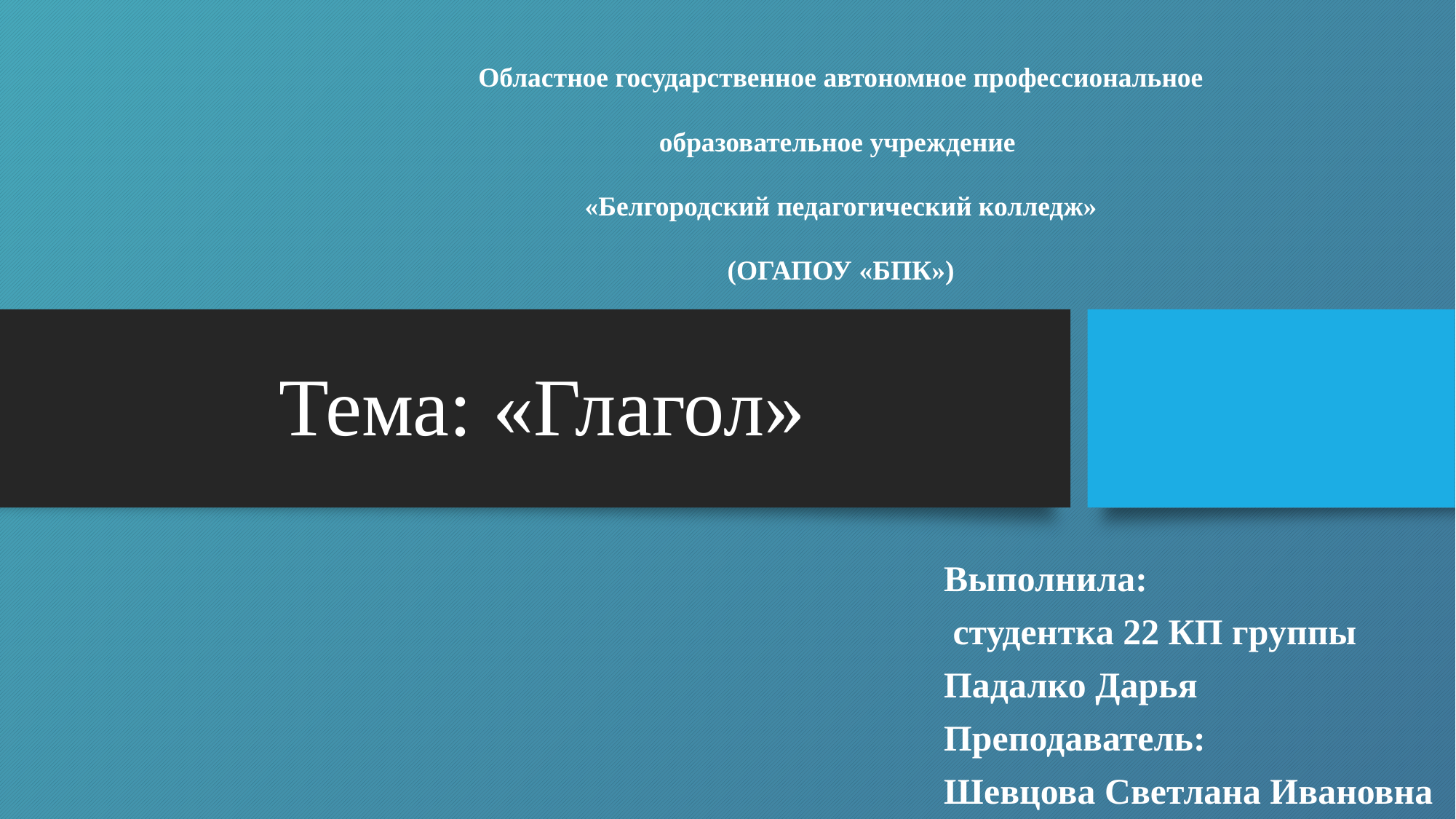

Областное государственное автономное профессиональное
 образовательное учреждение
«Белгородский педагогический колледж»
(ОГАПОУ «БПК»)

# Тема: «Глагол»
Выполнила:
 студентка 22 КП группы
Падалко Дарья
Преподаватель:
Шевцова Светлана Ивановна